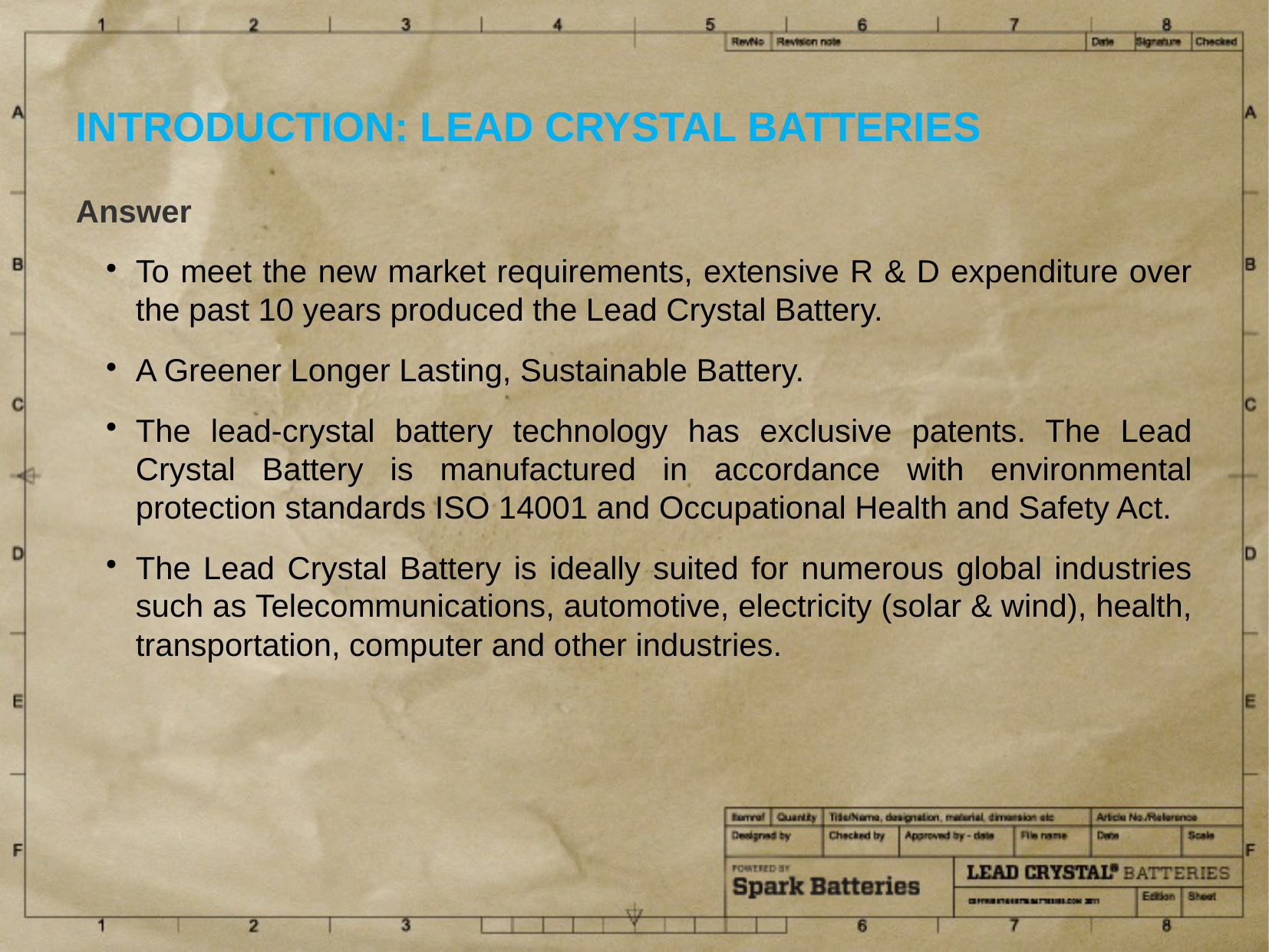

INTRODUCTION: LEAD CRYSTAL BATTERIES
Answer
To meet the new market requirements, extensive R & D expenditure over the past 10 years produced the Lead Crystal Battery.
A Greener Longer Lasting, Sustainable Battery.
The lead-crystal battery technology has exclusive patents. The Lead Crystal Battery is manufactured in accordance with environmental protection standards ISO 14001 and Occupational Health and Safety Act.
The Lead Crystal Battery is ideally suited for numerous global industries such as Telecommunications, automotive, electricity (solar & wind), health, transportation, computer and other industries.